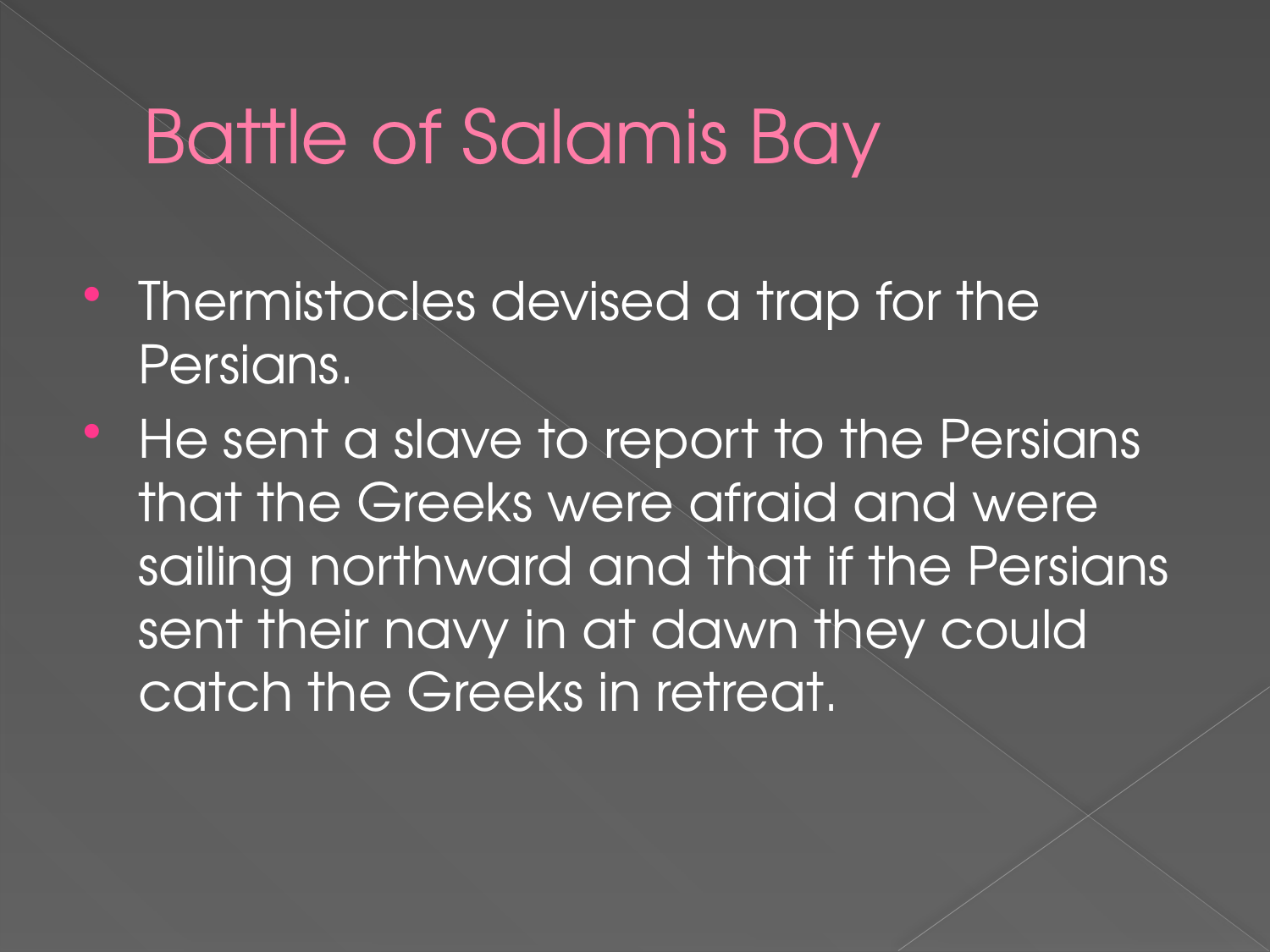

# Battle of Salamis Bay
Thermistocles devised a trap for the Persians.
He sent a slave to report to the Persians that the Greeks were afraid and were sailing northward and that if the Persians sent their navy in at dawn they could catch the Greeks in retreat.